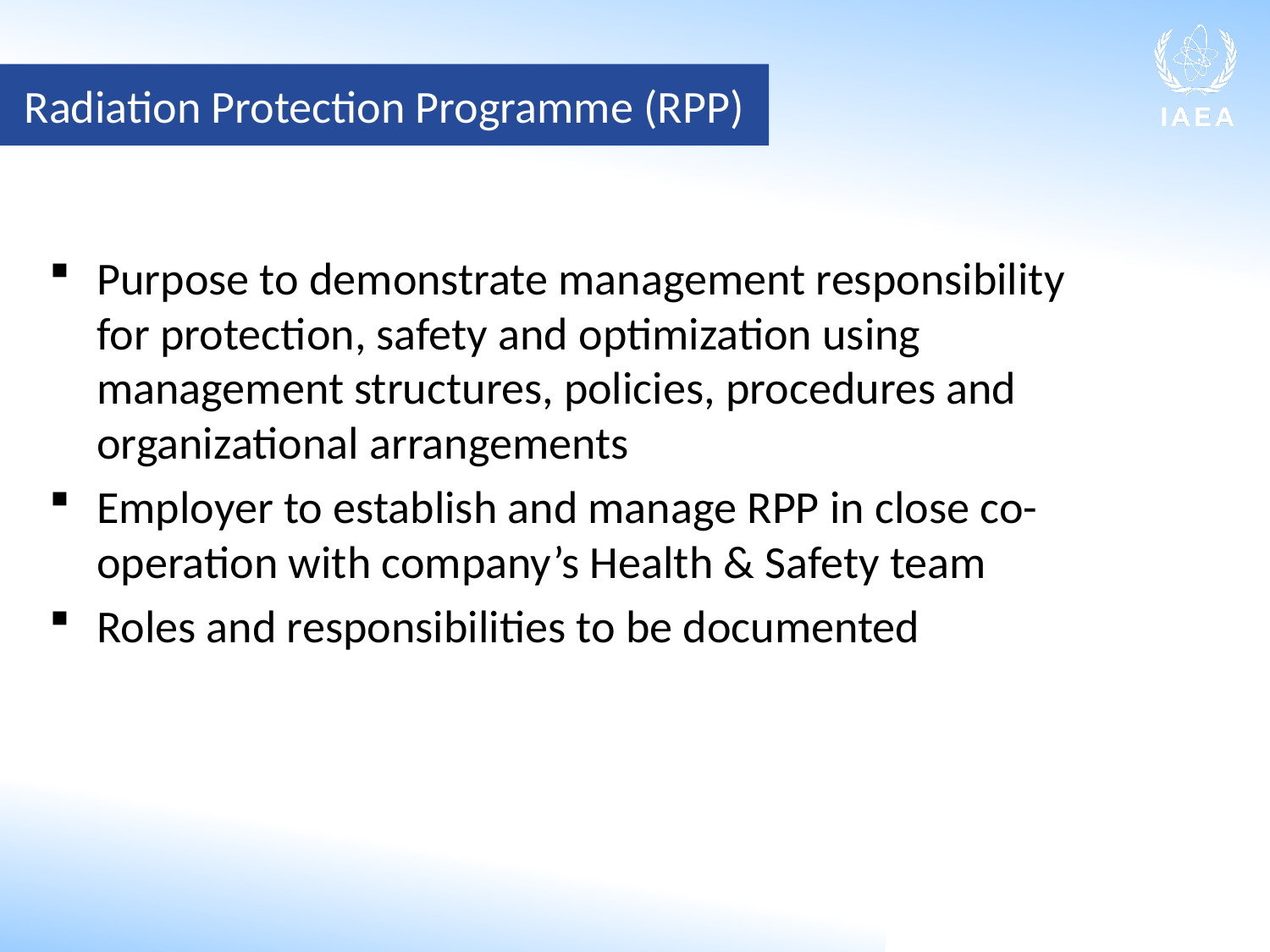

Radiation Protection Programme (RPP)
Purpose to demonstrate management responsibility for protection, safety and optimization using management structures, policies, procedures and organizational arrangements
Employer to establish and manage RPP in close co-operation with company’s Health & Safety team
Roles and responsibilities to be documented